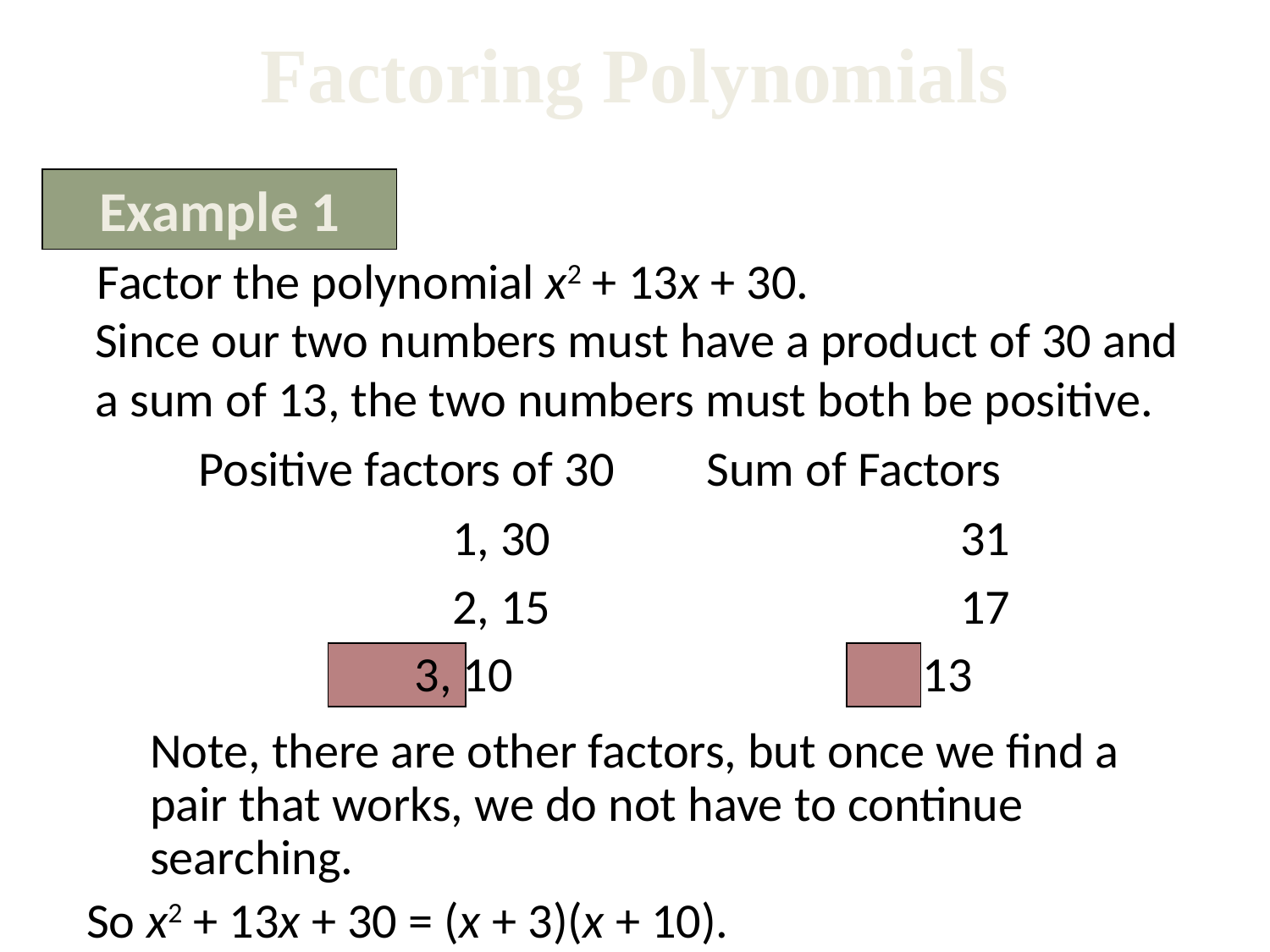

Factoring Polynomials
Example 1
Factor the polynomial x2 + 13x + 30.
Since our two numbers must have a product of 30 and a sum of 13, the two numbers must both be positive.
	Positive factors of 30	Sum of Factors
			1, 30				31
			2, 15				17
		3, 10				13

Note, there are other factors, but once we find a pair that works, we do not have to continue searching.
So x2 + 13x + 30 = (x + 3)(x + 10).